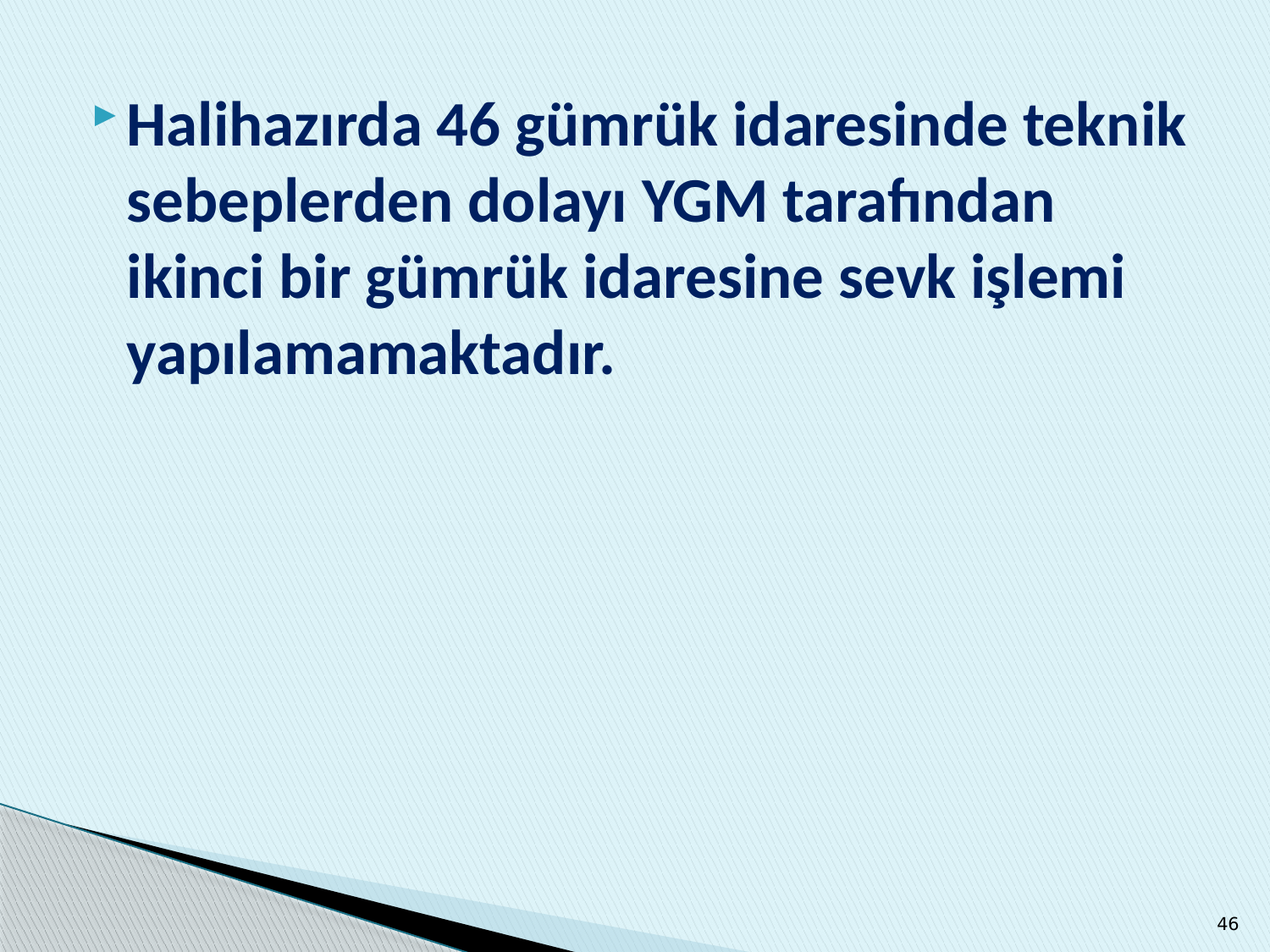

Halihazırda 46 gümrük idaresinde teknik sebeplerden dolayı YGM tarafından ikinci bir gümrük idaresine sevk işlemi yapılamamaktadır.

46